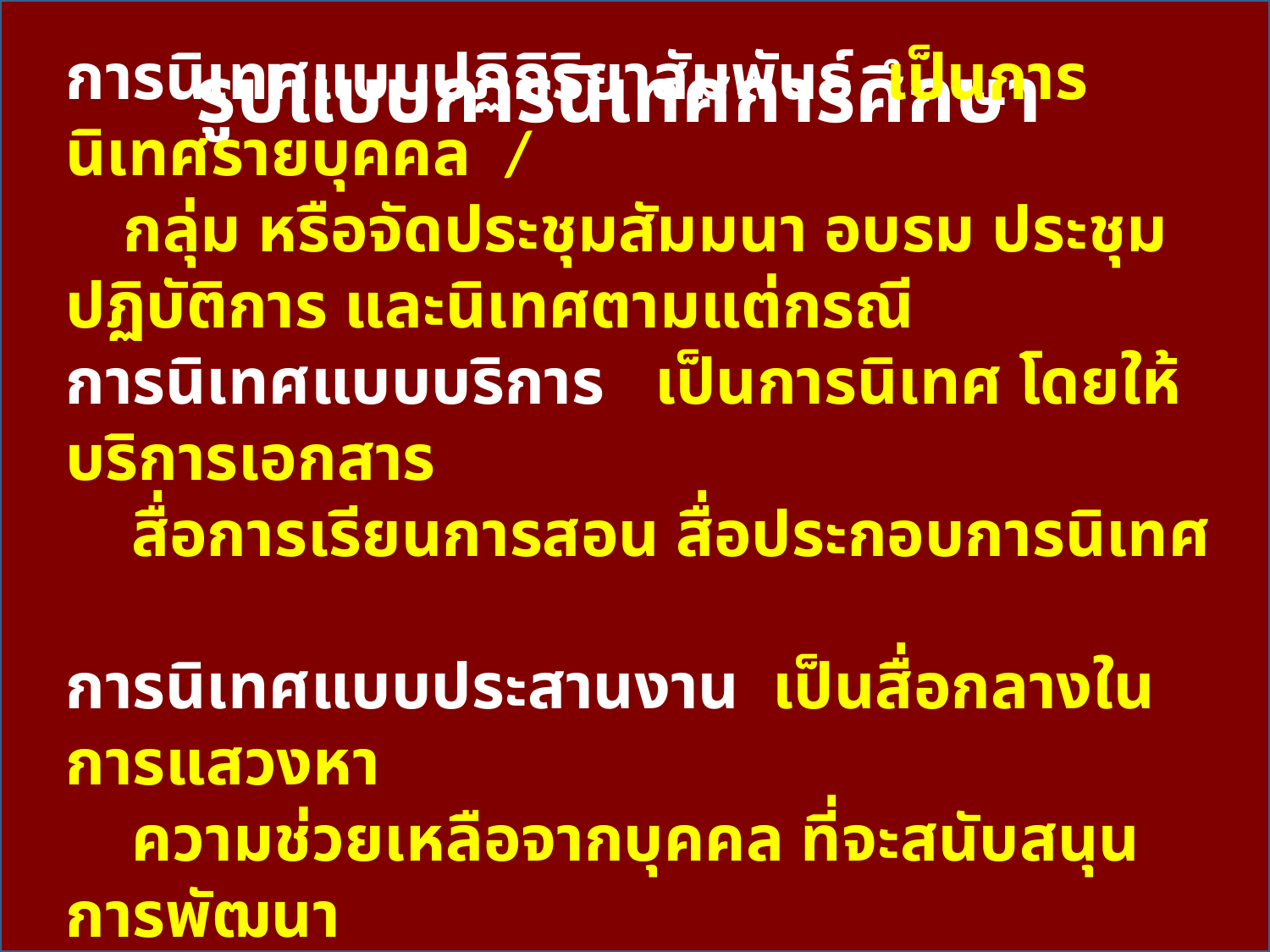

รูปแบบการนิเทศการศึกษา

การนิเทศแบบปฏิกิริยาสัมพันธ์  เป็นการนิเทศรายบุคคล  /
    กลุ่ม หรือจัดประชุมสัมมนา อบรม ประชุมปฏิบัติการ และนิเทศตามแต่กรณี
การนิเทศแบบบริการ   เป็นการนิเทศ โดยให้บริการเอกสาร
    สื่อการเรียนการสอน สื่อประกอบการนิเทศ
การนิเทศแบบประสานงาน  เป็นสื่อกลางในการแสวงหา
    ความช่วยเหลือจากบุคคล ที่จะสนับสนุนการพัฒนา
    กิจกรรมการเรียนรู้